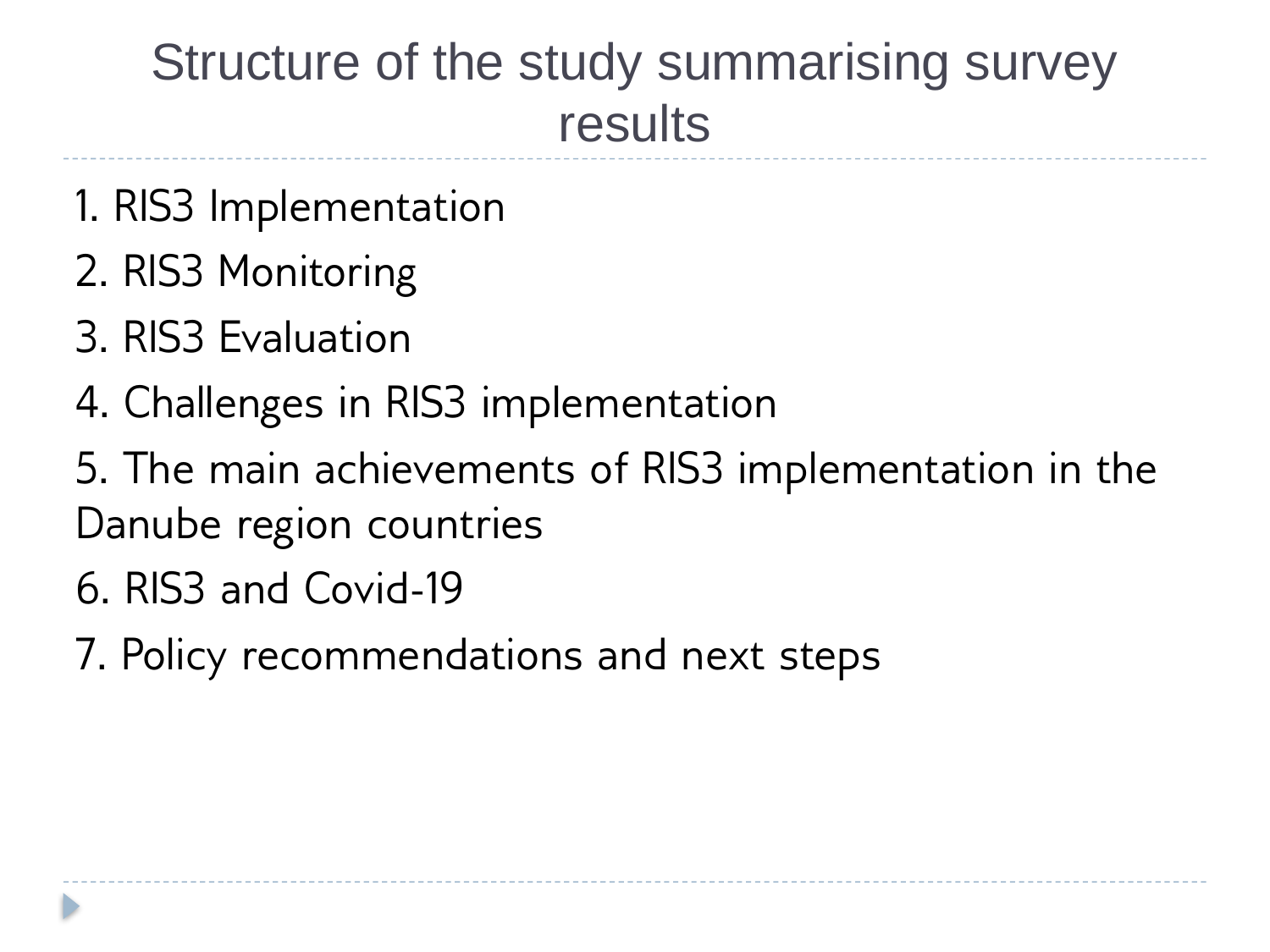

# Structure of the study summarising survey results
1. RIS3 Implementation
2. RIS3 Monitoring
3. RIS3 Evaluation
4. Challenges in RIS3 implementation
5. The main achievements of RIS3 implementation in the Danube region countries
6. RIS3 and Covid-19
7. Policy recommendations and next steps